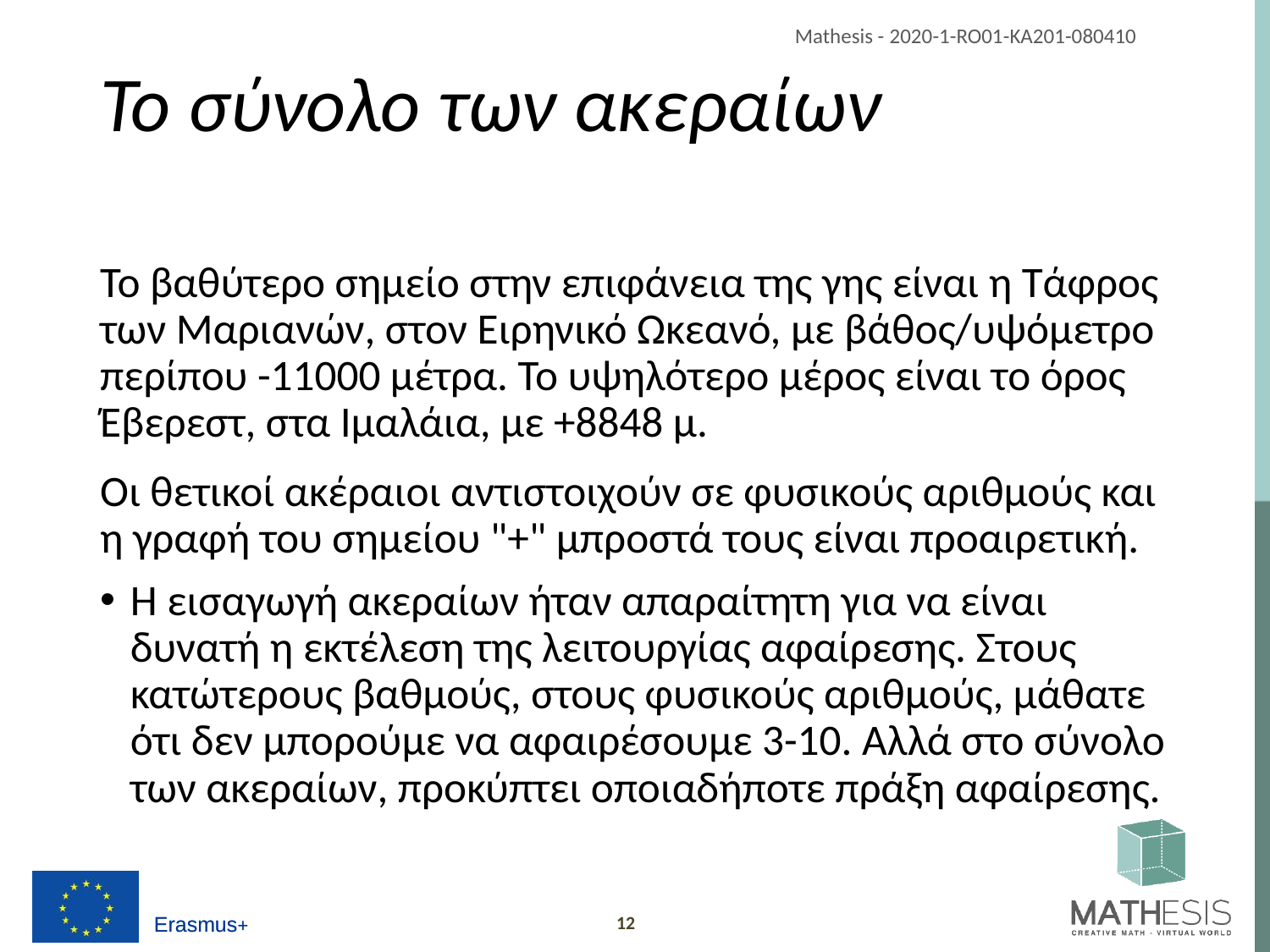

# Το σύνολο των ακεραίων

Το βαθύτερο σημείο στην επιφάνεια της γης είναι η Τάφρος των Μαριανών, στον Ειρηνικό Ωκεανό, με βάθος/υψόμετρο περίπου -11000 μέτρα. Το υψηλότερο μέρος είναι το όρος Έβερεστ, στα Ιμαλάια, με +8848 μ.
Οι θετικοί ακέραιοι αντιστοιχούν σε φυσικούς αριθμούς και η γραφή του σημείου "+" μπροστά τους είναι προαιρετική.
Η εισαγωγή ακεραίων ήταν απαραίτητη για να είναι δυνατή η εκτέλεση της λειτουργίας αφαίρεσης. Στους κατώτερους βαθμούς, στους φυσικούς αριθμούς, μάθατε ότι δεν μπορούμε να αφαιρέσουμε 3-10. Αλλά στο σύνολο των ακεραίων, προκύπτει οποιαδήποτε πράξη αφαίρεσης.